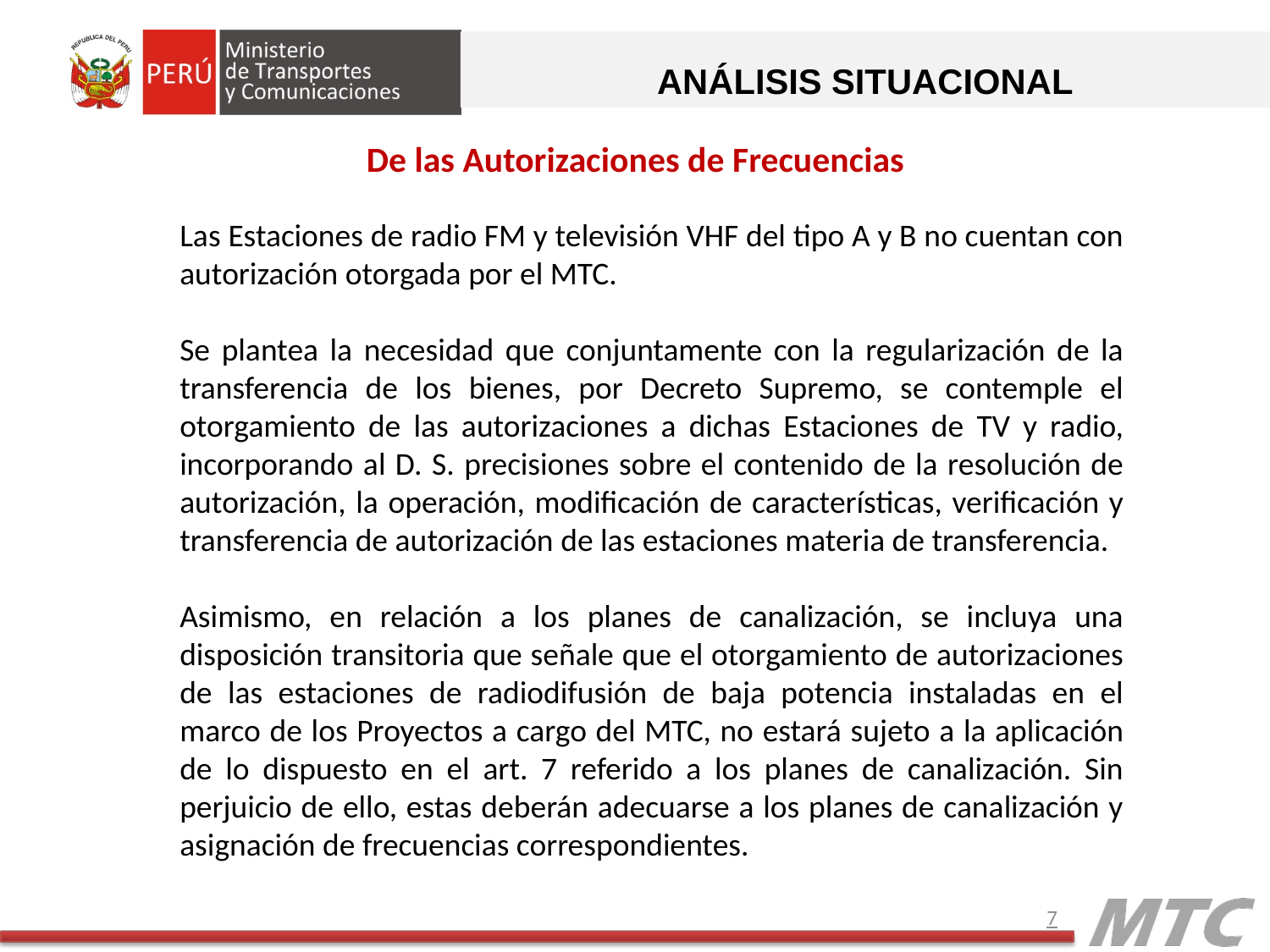

ANÁLISIS SITUACIONAL
De las Autorizaciones de Frecuencias
Las Estaciones de radio FM y televisión VHF del tipo A y B no cuentan con autorización otorgada por el MTC.

Se plantea la necesidad que conjuntamente con la regularización de la transferencia de los bienes, por Decreto Supremo, se contemple el otorgamiento de las autorizaciones a dichas Estaciones de TV y radio, incorporando al D. S. precisiones sobre el contenido de la resolución de autorización, la operación, modificación de características, verificación y transferencia de autorización de las estaciones materia de transferencia.

Asimismo, en relación a los planes de canalización, se incluya una disposición transitoria que señale que el otorgamiento de autorizaciones de las estaciones de radiodifusión de baja potencia instaladas en el marco de los Proyectos a cargo del MTC, no estará sujeto a la aplicación de lo dispuesto en el art. 7 referido a los planes de canalización. Sin perjuicio de ello, estas deberán adecuarse a los planes de canalización y asignación de frecuencias correspondientes.

7